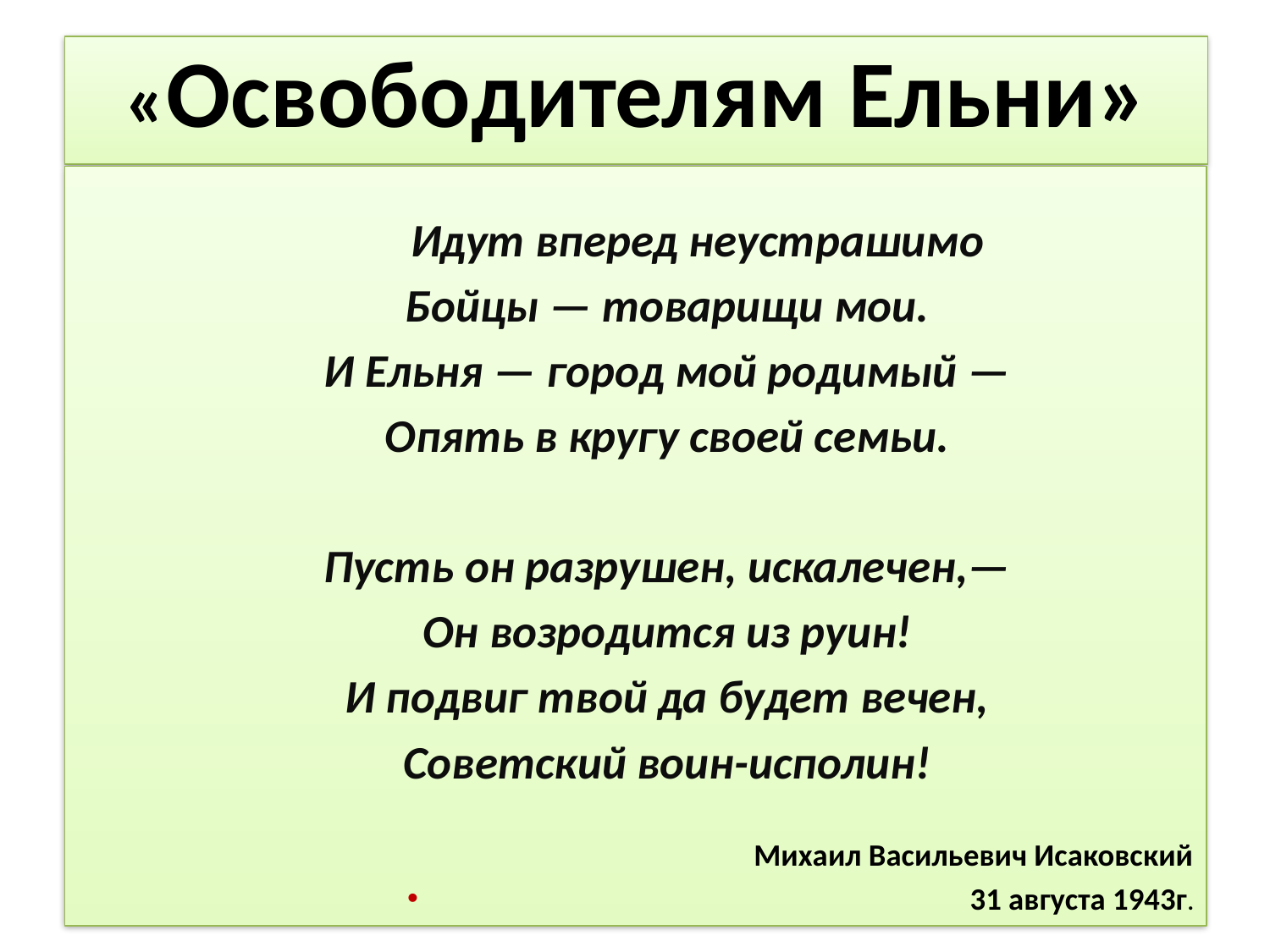

# «Освободителям Ельни»

        Идут вперед неустрашимо
      Бойцы — товарищи мои.
      И Ельня — город мой родимый —
      Опять в кругу своей семьи.

      Пусть он разрушен, искалечен,—
      Он возродится из руин!
      И подвиг твой да будет вечен,
      Советский воин-исполин!

Михаил Васильевич Исаковский
 31 августа 1943г.